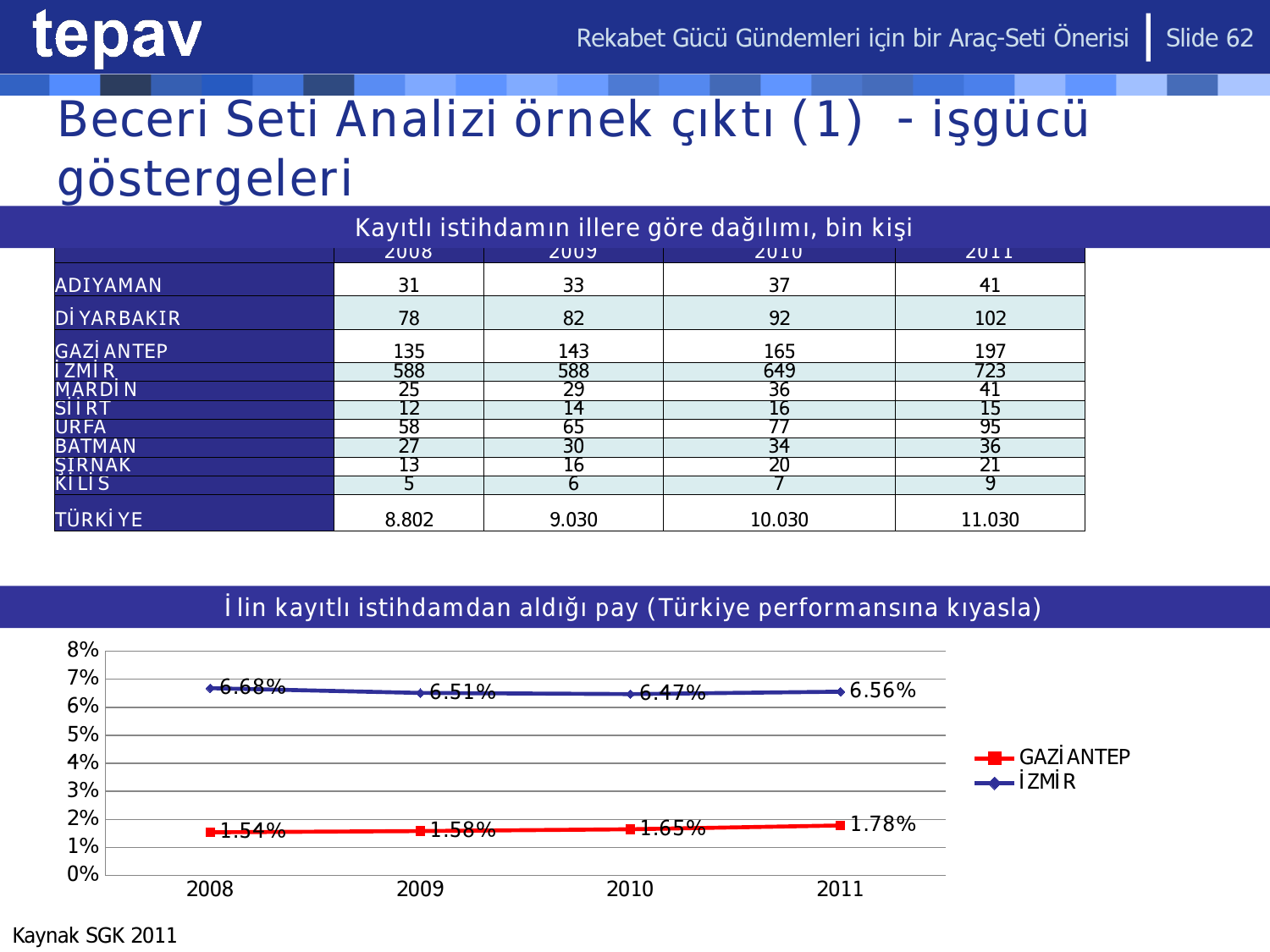

Rekabet Gücü Gündemleri için bir Araç-Seti Önerisi
Slide 62
# Beceri Seti Analizi örnek çıktı (1)  - işgücü göstergeleri
Kayıtlı istihdamın illere göre dağılımı, bin kişi
|  | 2008 | 2009 | 2010 | 2011 |
| --- | --- | --- | --- | --- |
| ADIYAMAN | 31 | 33 | 37 | 41 |
| DİYARBAKIR | 78 | 82 | 92 | 102 |
| GAZİANTEP | 135 | 143 | 165 | 197 |
| İZMİR | 588 | 588 | 649 | 723 |
| MARDİN | 25 | 29 | 36 | 41 |
| SİİRT | 12 | 14 | 16 | 15 |
| URFA | 58 | 65 | 77 | 95 |
| BATMAN | 27 | 30 | 34 | 36 |
| ŞIRNAK | 13 | 16 | 20 | 21 |
| KİLİS | 5 | 6 | 7 | 9 |
| TÜRKİYE | 8.802 | 9.030 | 10.030 | 11.030 |
İlin kayıtlı istihdamdan aldığı pay (Türkiye performansına kıyasla)

### Chart

| Category | GAZİANTEP  | İZMİR      |
|---|---|---|
| 2008 | 0.015387273572646736 | 0.06679674369694202 |
| 2009 | 0.015840730916096897 | 0.06511537615659098 |
| 2010 | 0.016474940707679638 | 0.06470314959609444 |
| 2011 | 0.017825590369052177 | 0.06555253365103411 |
Kaynak SGK 2011